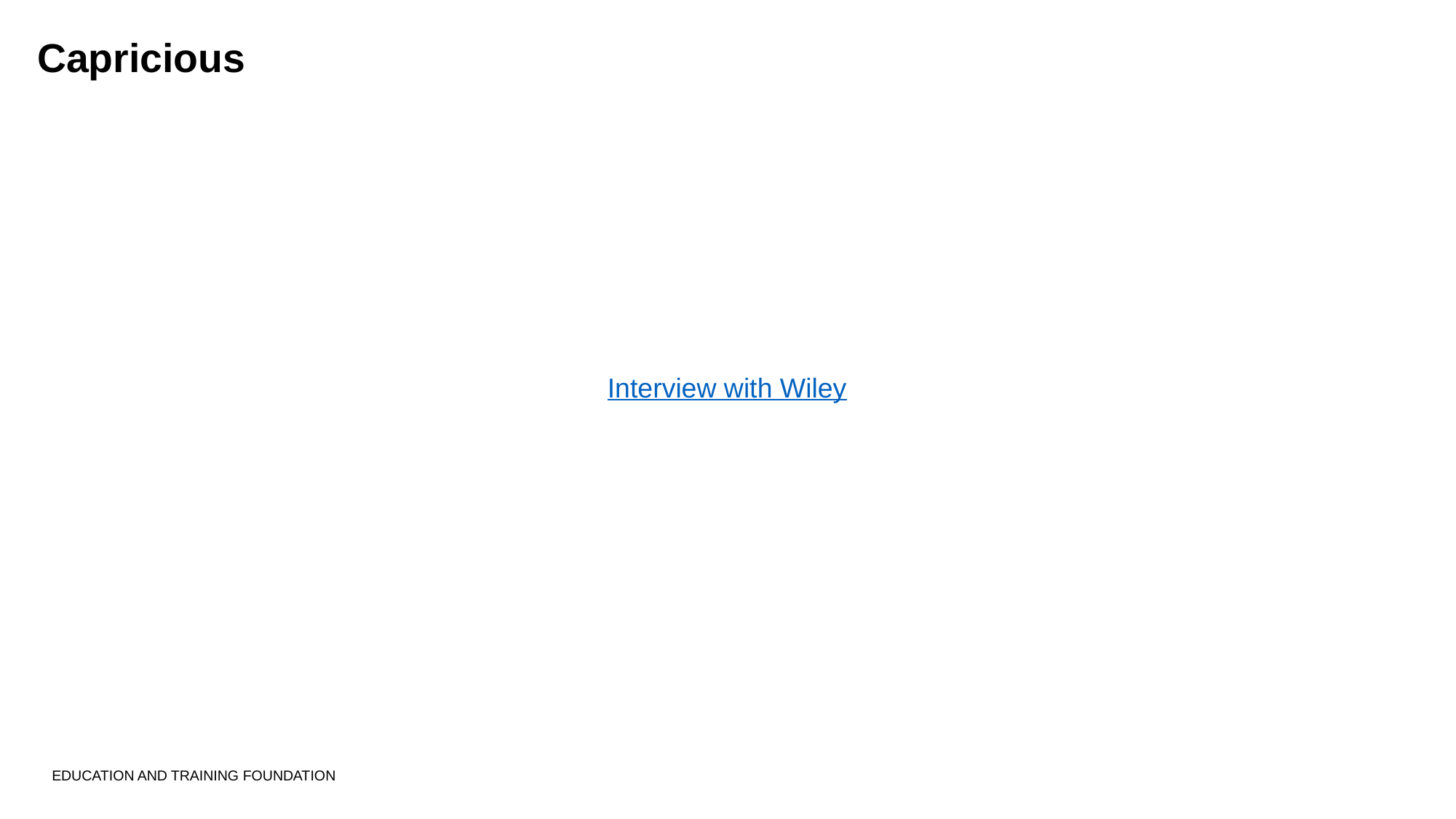

# Capricious
Interview with Wiley
EDUCATION AND TRAINING FOUNDATION